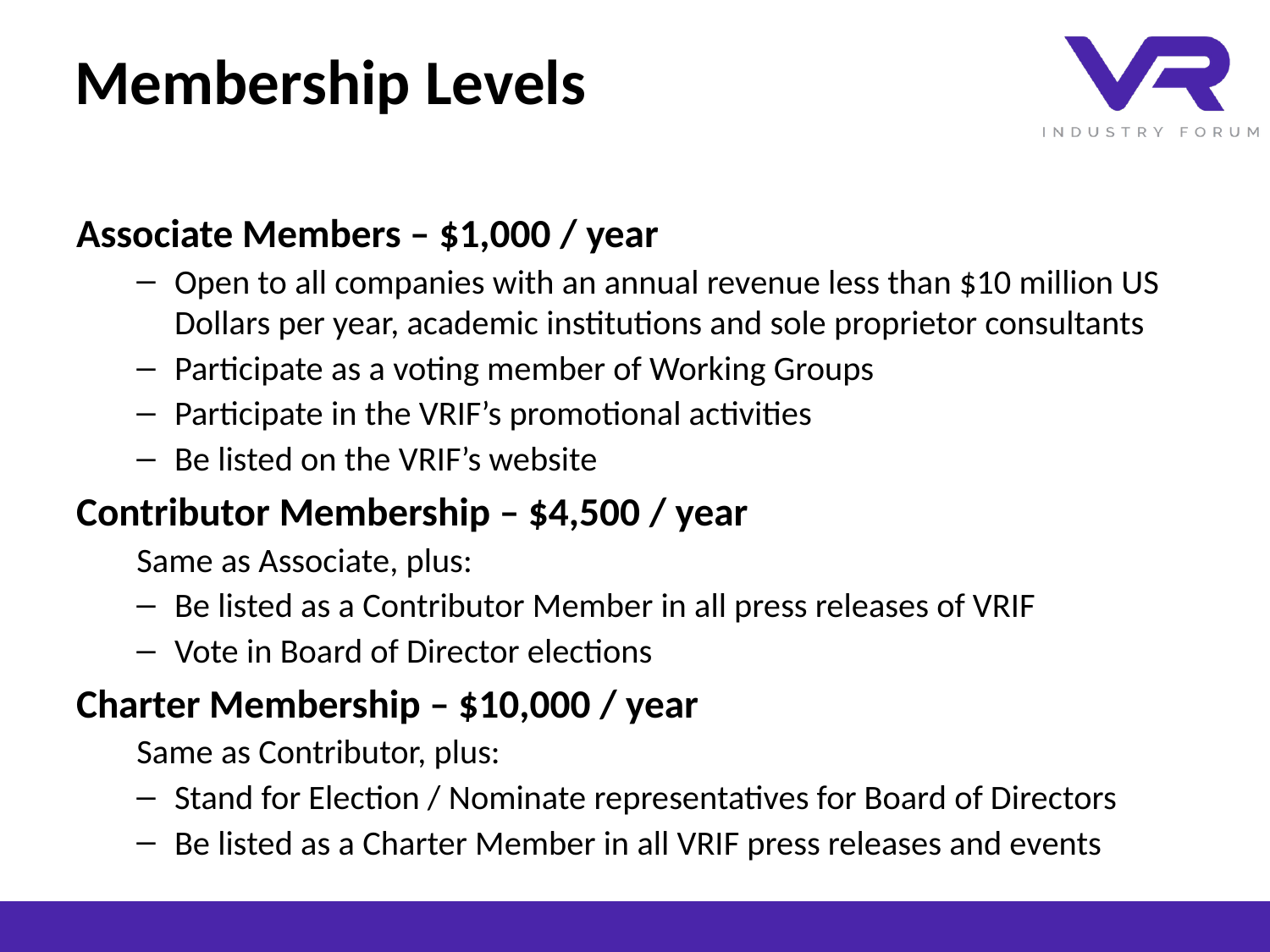

# Membership Levels
Associate Members – $1,000 / year
Open to all companies with an annual revenue less than $10 million US Dollars per year, academic institutions and sole proprietor consultants
Participate as a voting member of Working Groups
Participate in the VRIF’s promotional activities
Be listed on the VRIF’s website
Contributor Membership – $4,500 / year
Same as Associate, plus:
Be listed as a Contributor Member in all press releases of VRIF
Vote in Board of Director elections
Charter Membership – $10,000 / year
Same as Contributor, plus:
Stand for Election / Nominate representatives for Board of Directors
Be listed as a Charter Member in all VRIF press releases and events